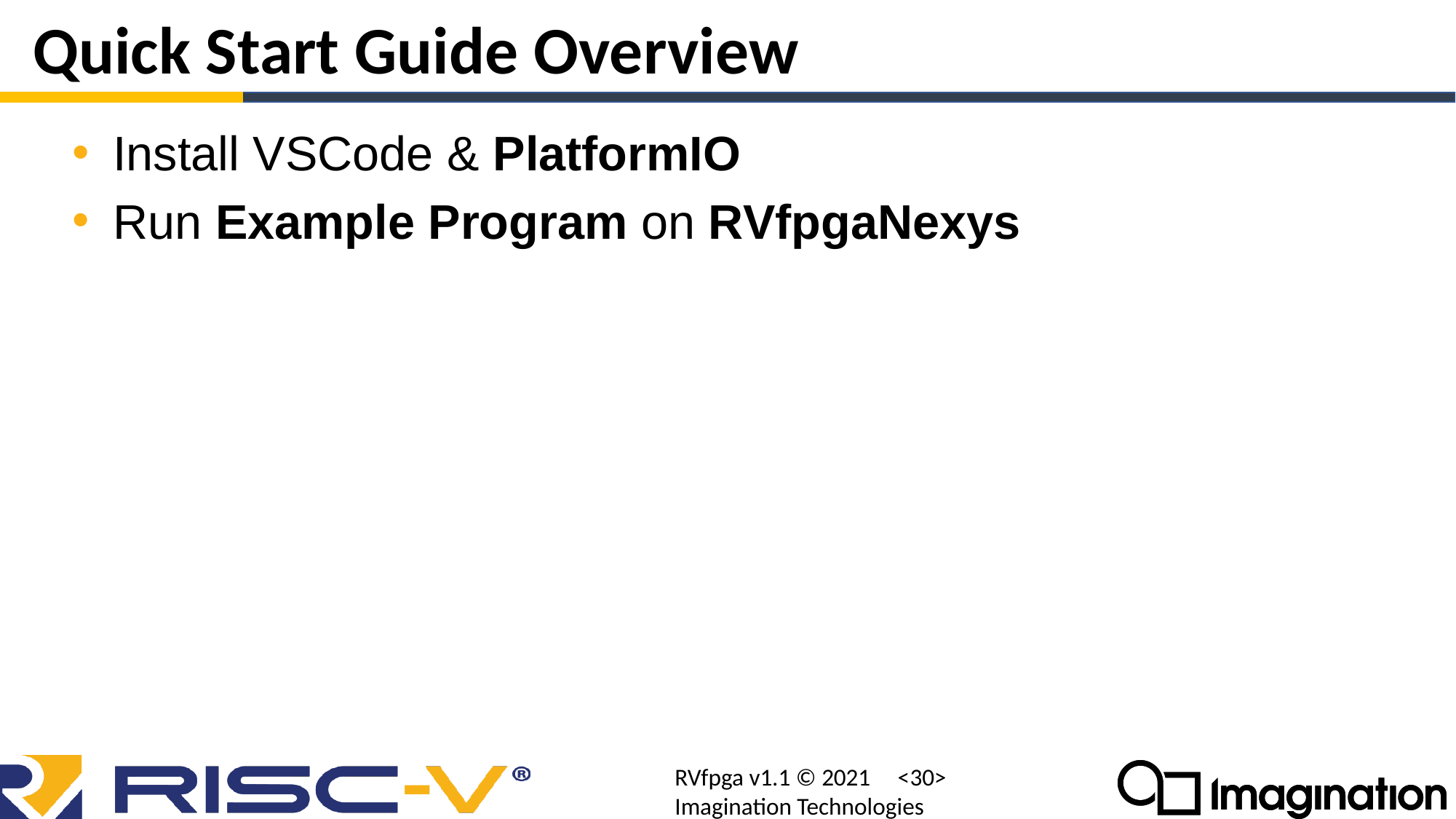

# Quick Start Guide Overview
Install VSCode & PlatformIO
Run Example Program on RVfpgaNexys